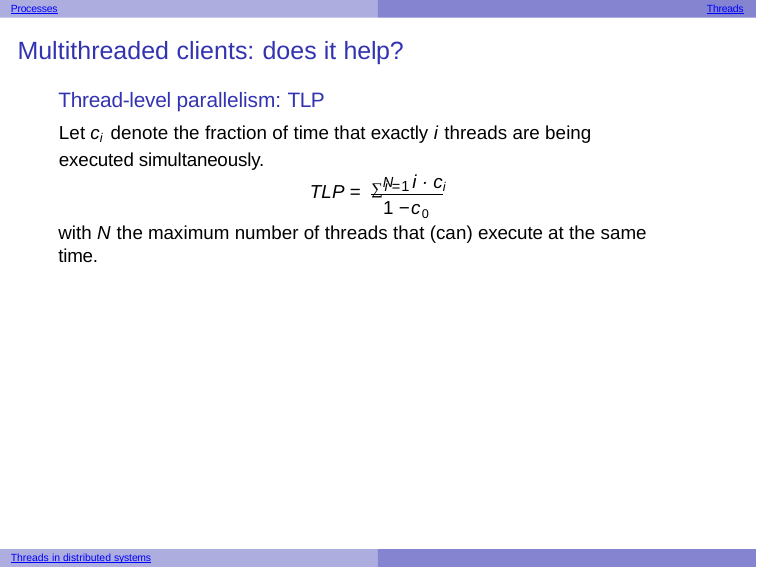

Processes
Threads
Multithreaded clients: does it help?
Thread-level parallelism: TLP
Let ci denote the fraction of time that exactly i threads are being executed simultaneously.
∑N
i · ci
i =1
TLP =
1 −c0

with N the maximum number of threads that (can) execute at the same time.

Threads in distributed systems